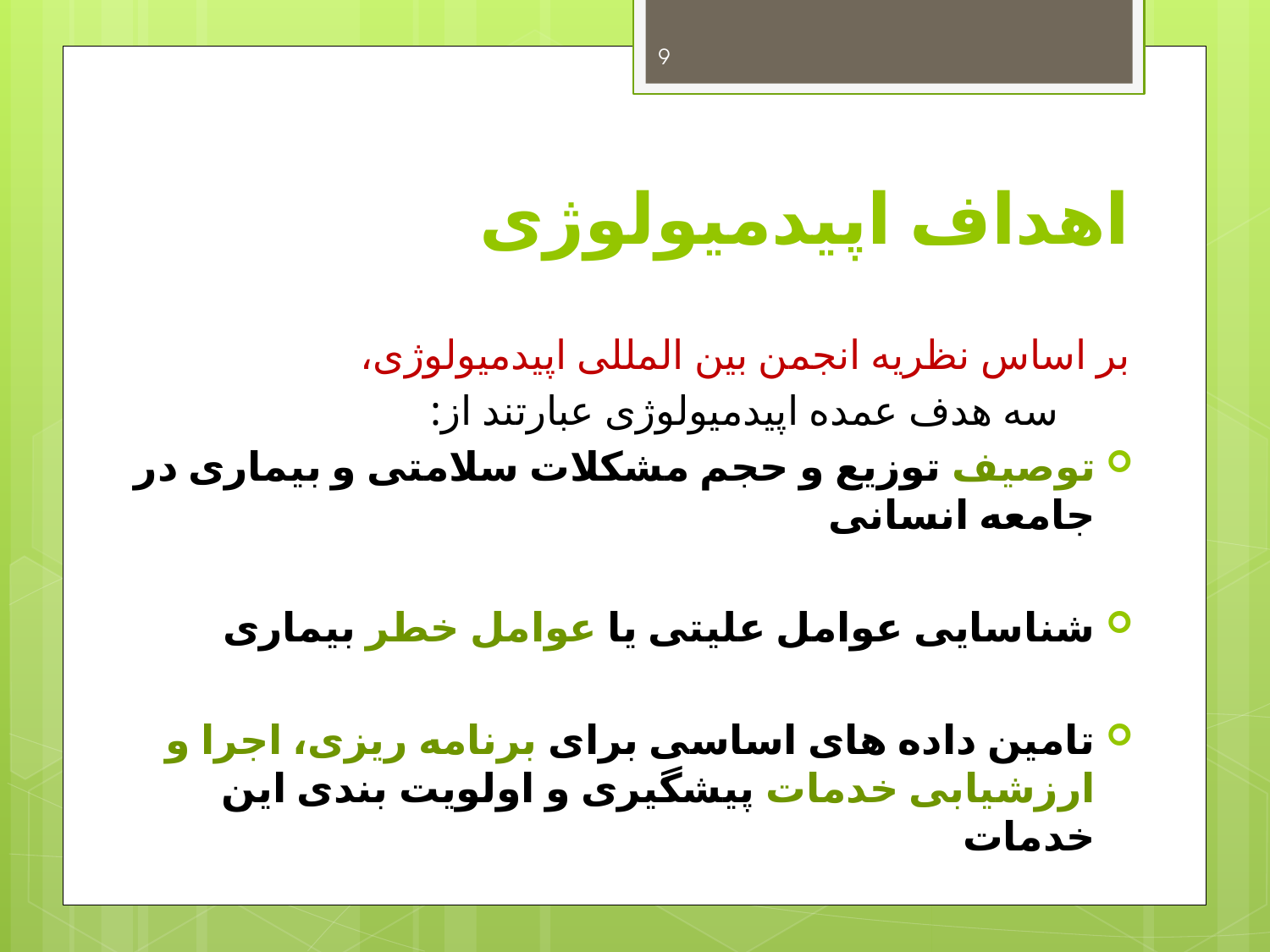

9
# اهداف اپیدمیولوژی
بر اساس نظریه انجمن بین المللی اپیدمیولوژی،
       سه هدف عمده اپیدمیولوژی عبارتند از:
توصیف توزیع و حجم مشکلات سلامتی و بیماری در جامعه انسانی

شناسایی عوامل علیتی یا عوامل خطر بیماری

تامین داده های اساسی برای برنامه ریزی، اجرا و ارزشیابی خدمات پیشگیری و اولویت بندی این خدمات